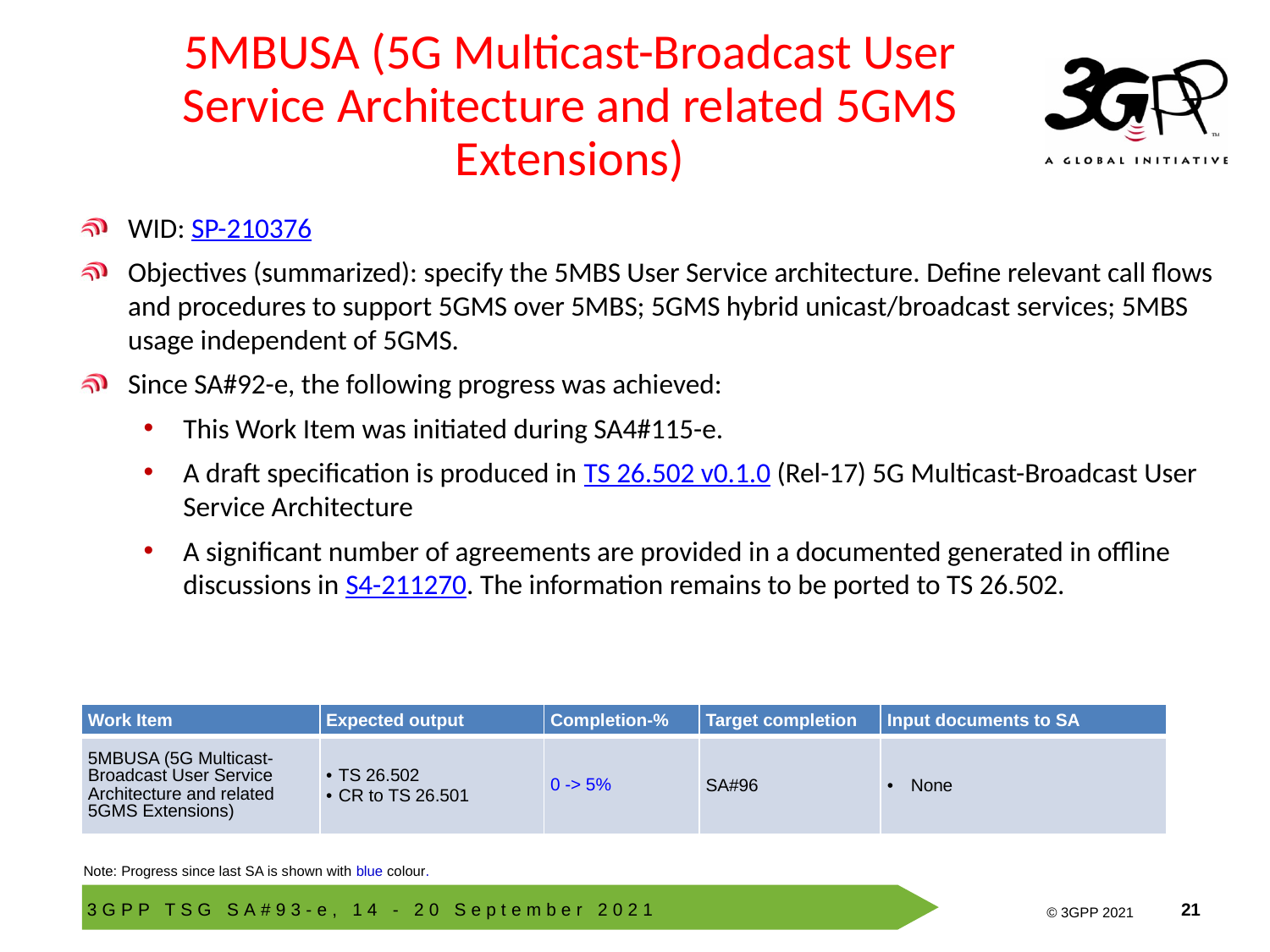

# 5MBUSA (5G Multicast-Broadcast User Service Architecture and related 5GMS Extensions)
WID: SP-210376
Objectives (summarized): specify the 5MBS User Service architecture. Define relevant call flows and procedures to support 5GMS over 5MBS; 5GMS hybrid unicast/broadcast services; 5MBS usage independent of 5GMS.
Since SA#92-e, the following progress was achieved:
This Work Item was initiated during SA4#115-e.
A draft specification is produced in TS 26.502 v0.1.0 (Rel-17) 5G Multicast-Broadcast User Service Architecture
A significant number of agreements are provided in a documented generated in offline discussions in S4-211270. The information remains to be ported to TS 26.502.

| Work Item | Expected output | Completion-% | Target completion | Input documents to SA |
| --- | --- | --- | --- | --- |
| 5MBUSA (5G Multicast-Broadcast User Service Architecture and related 5GMS Extensions) | TS 26.502 CR to TS 26.501 | 0 -> 5% | SA#96 | None |
Note: Progress since last SA is shown with blue colour.